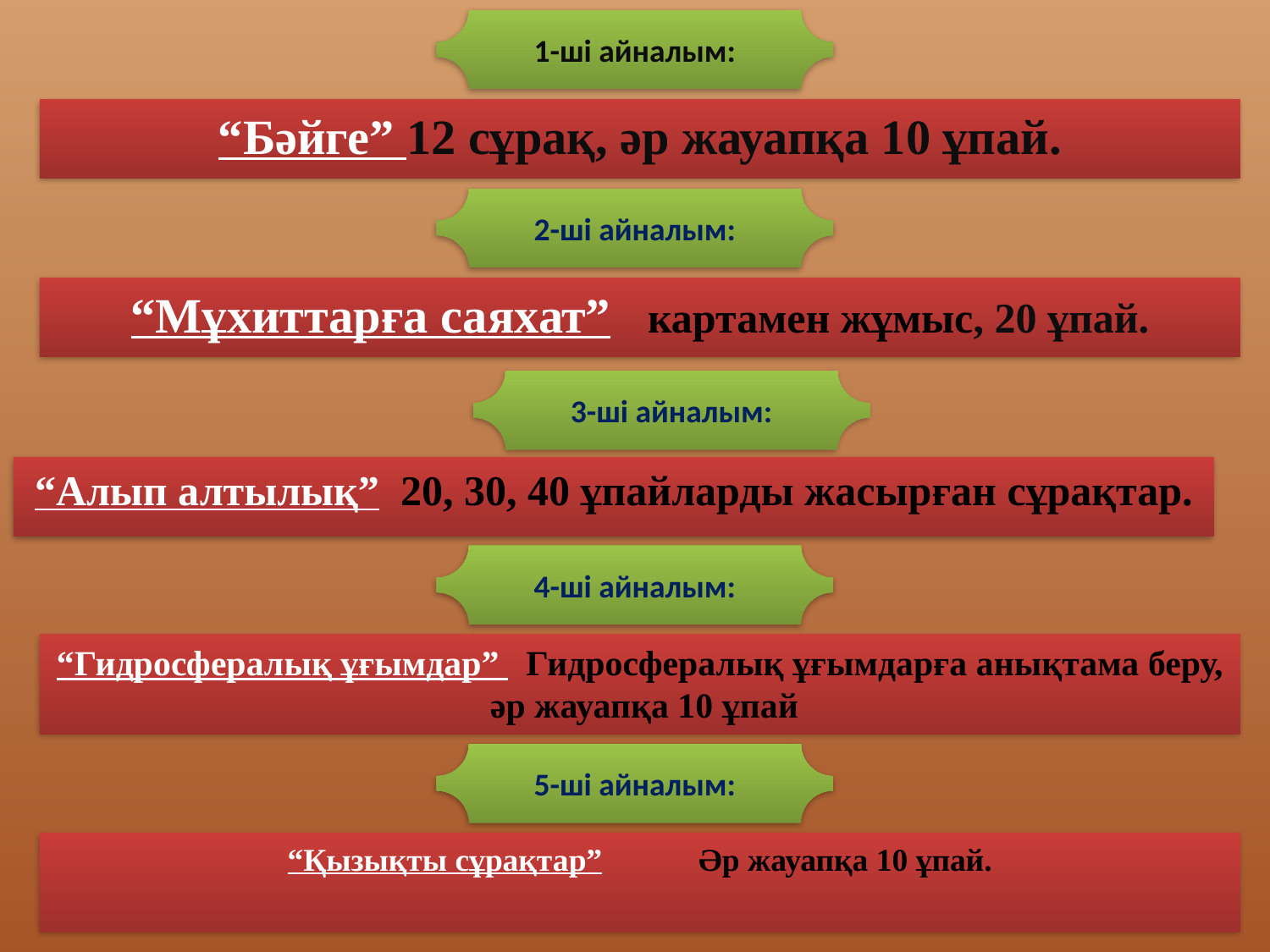

1-ші айналым:
“Бәйге” 12 сұрақ, әр жауапқа 10 ұпай.
2-ші айналым:
“Мұхиттарға саяхат”   картамен жұмыс, 20 ұпай.
3-ші айналым:
“Алып алтылық”  20, 30, 40 ұпайларды жасырған сұрақтар.
4-ші айналым:
“Гидросфералық ұғымдар”   Гидросфералық ұғымдарға анықтама беру,  әр жауапқа 10 ұпай
5-ші айналым:
“Қызықты сұрақтар”            Әр жауапқа 10 ұпай.